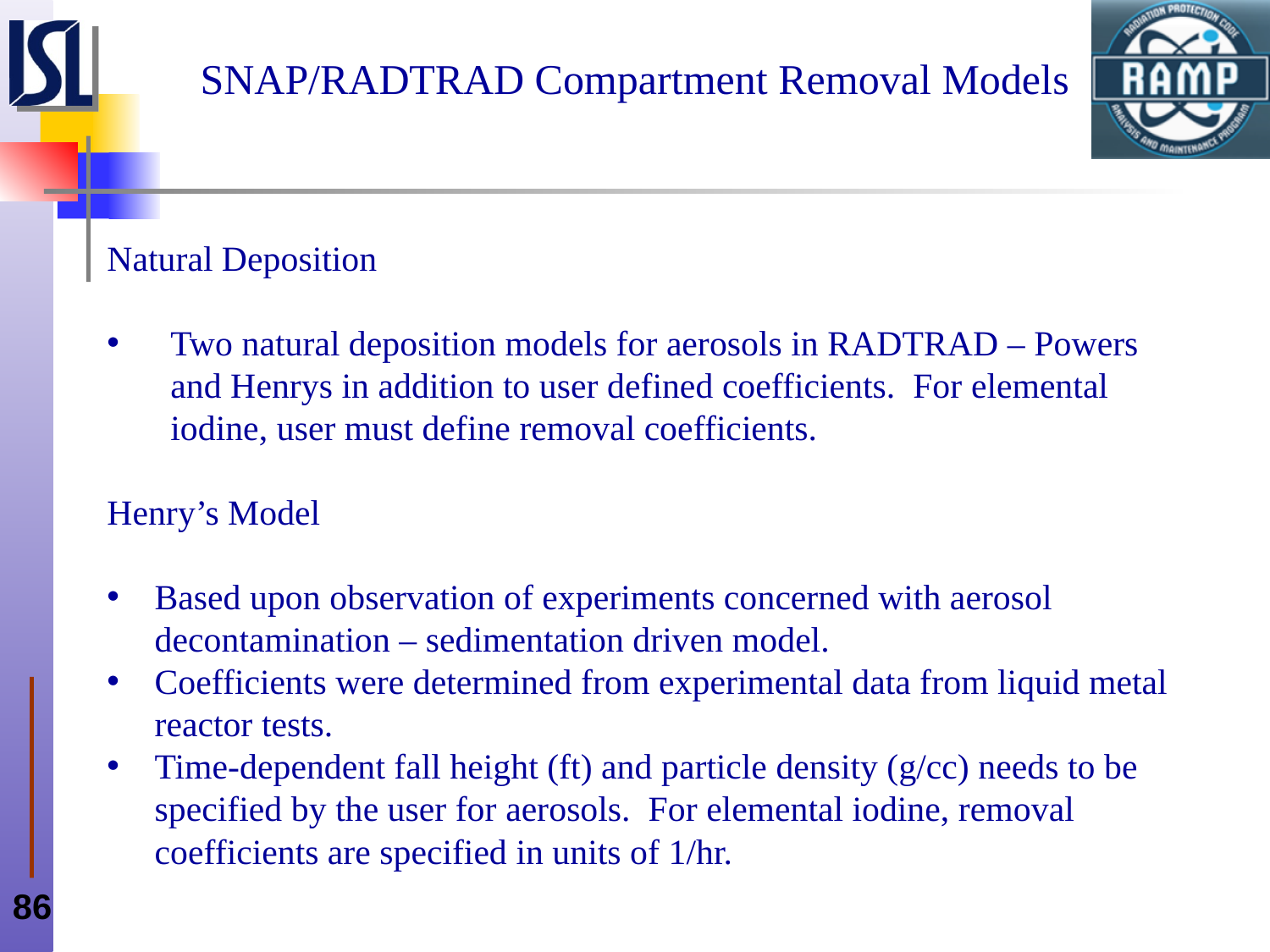

# SNAP/RADTRAD Compartment Removal Models
Natural Deposition

Two natural deposition models for aerosols in RADTRAD – Powers and Henrys in addition to user defined coefficients.  For elemental iodine, user must define removal coefficients.

Henry’s Model

Based upon observation of experiments concerned with aerosol decontamination – sedimentation driven model.
Coefficients were determined from experimental data from liquid metal reactor tests.
Time‑dependent fall height (ft) and particle density (g/cc) needs to be specified by the user for aerosols.  For elemental iodine, removal coefficients are specified in units of 1/hr.